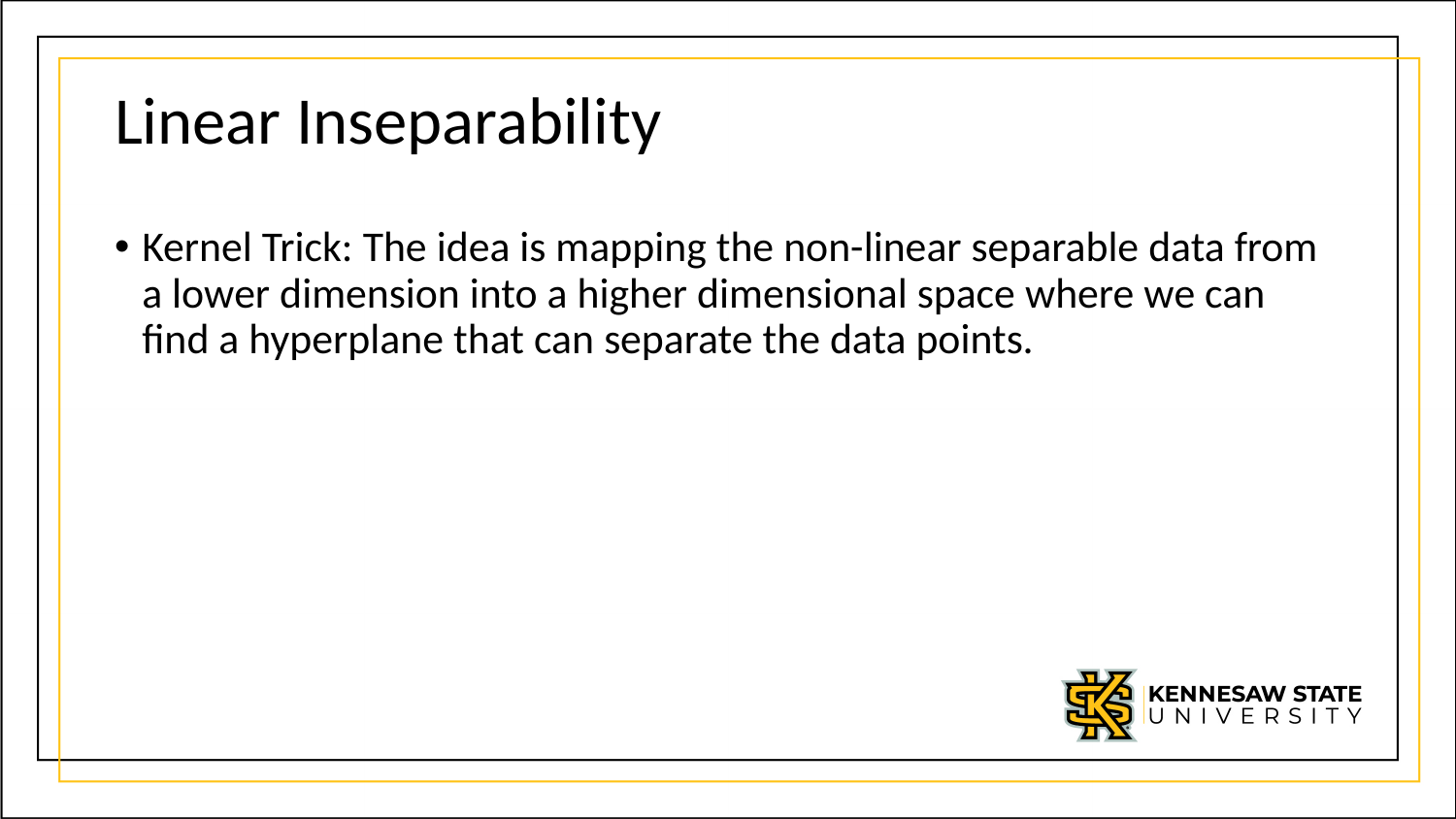

# Linear Inseparability
Kernel Trick: The idea is mapping the non-linear separable data from a lower dimension into a higher dimensional space where we can find a hyperplane that can separate the data points.